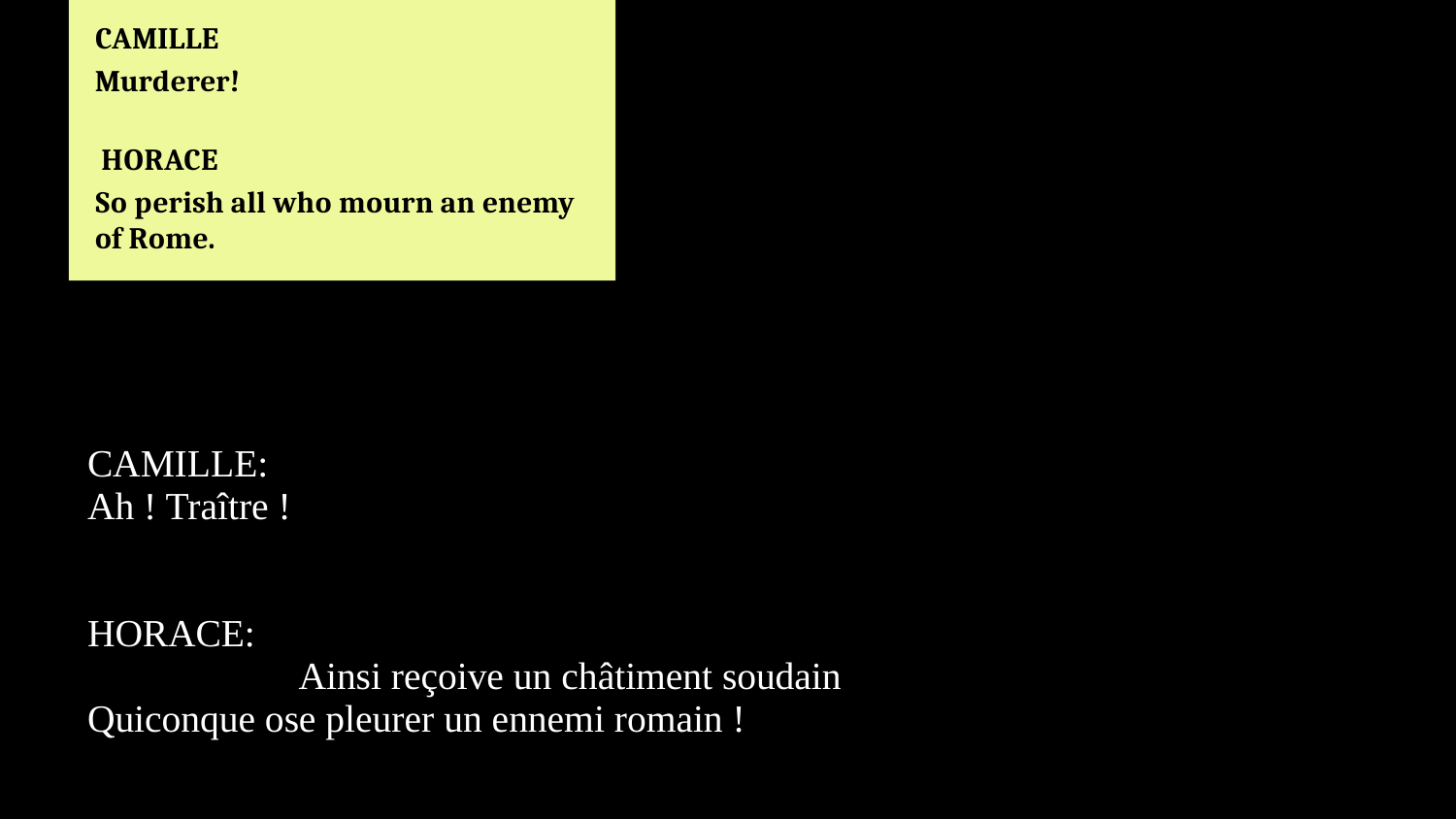

CAMILLE
Murderer!
 HORACE
So perish all who mourn an enemy of Rome.
# CAMILLE: Ah ! Traître ! HORACE: Ainsi reçoive un châtiment soudain Quiconque ose pleurer un ennemi romain !